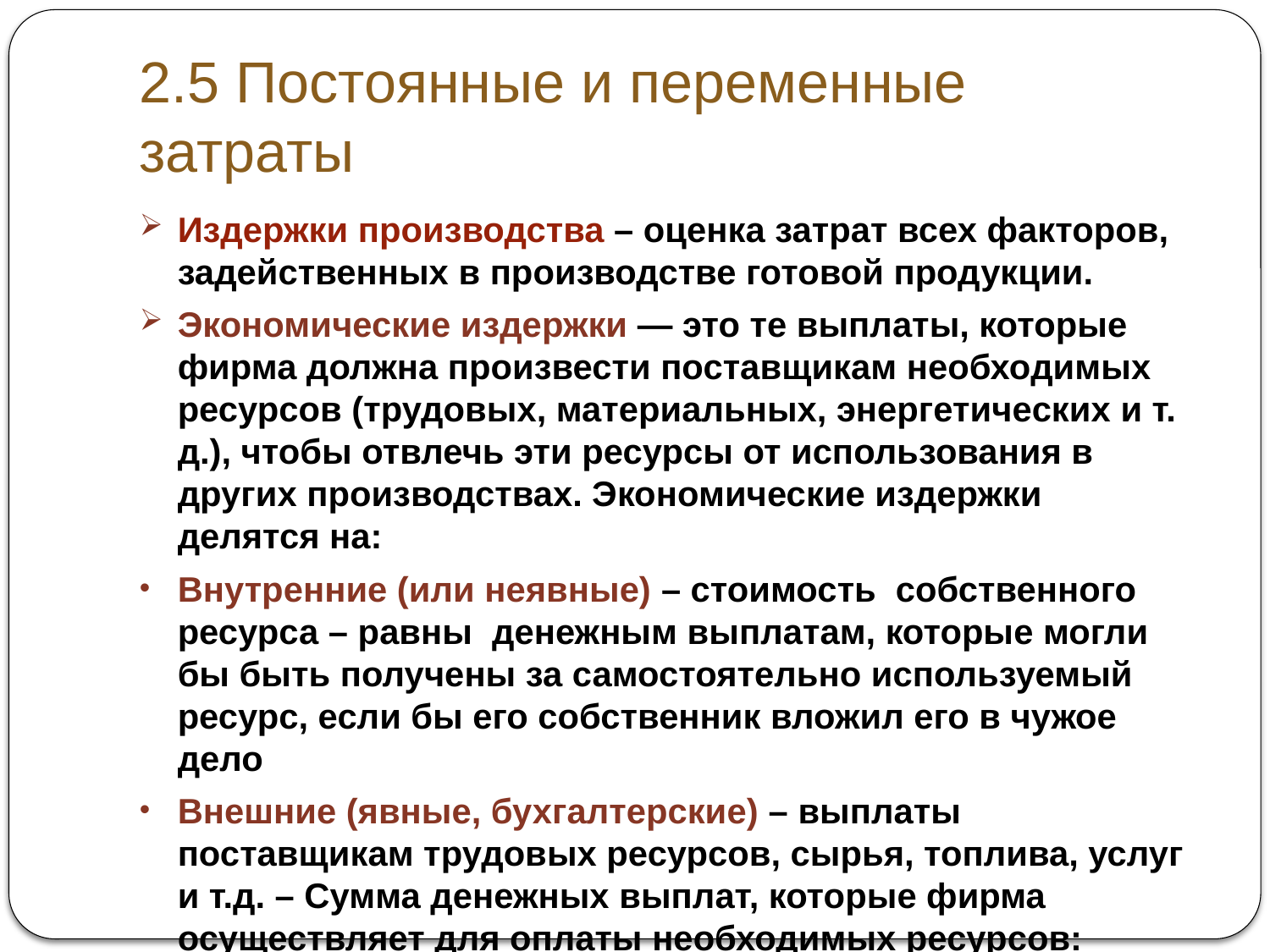

# 2.5 Постоянные и переменные затраты
Издержки производства – оценка затрат всех факторов, задейственных в производстве готовой продукции.
Экономические издержки — это те выплаты, ко­торые фирма должна произвести поставщикам необхо­димых ресурсов (трудовых, материальных, энергетиче­ских и т. д.), чтобы отвлечь эти ресурсы от исполь­зования в других производствах. Экономические издержки делятся на:
Внутренние (или неявные) – стоимость  собственного ресурса – равны  денежным выплатам, которые могли бы быть полу­чены за самостоятельно ис­пользуемый ресурс, если бы его собственник вложил его в чужое дело
Внешние (явные, бухгалтерские) – выплаты поставщикам тру­довых ресурсов, сырья, топ­лива, услуг и т.д. – Сумма денежных выплат, которые фирма осуществля­ет для оплаты необходимых ресурсов: